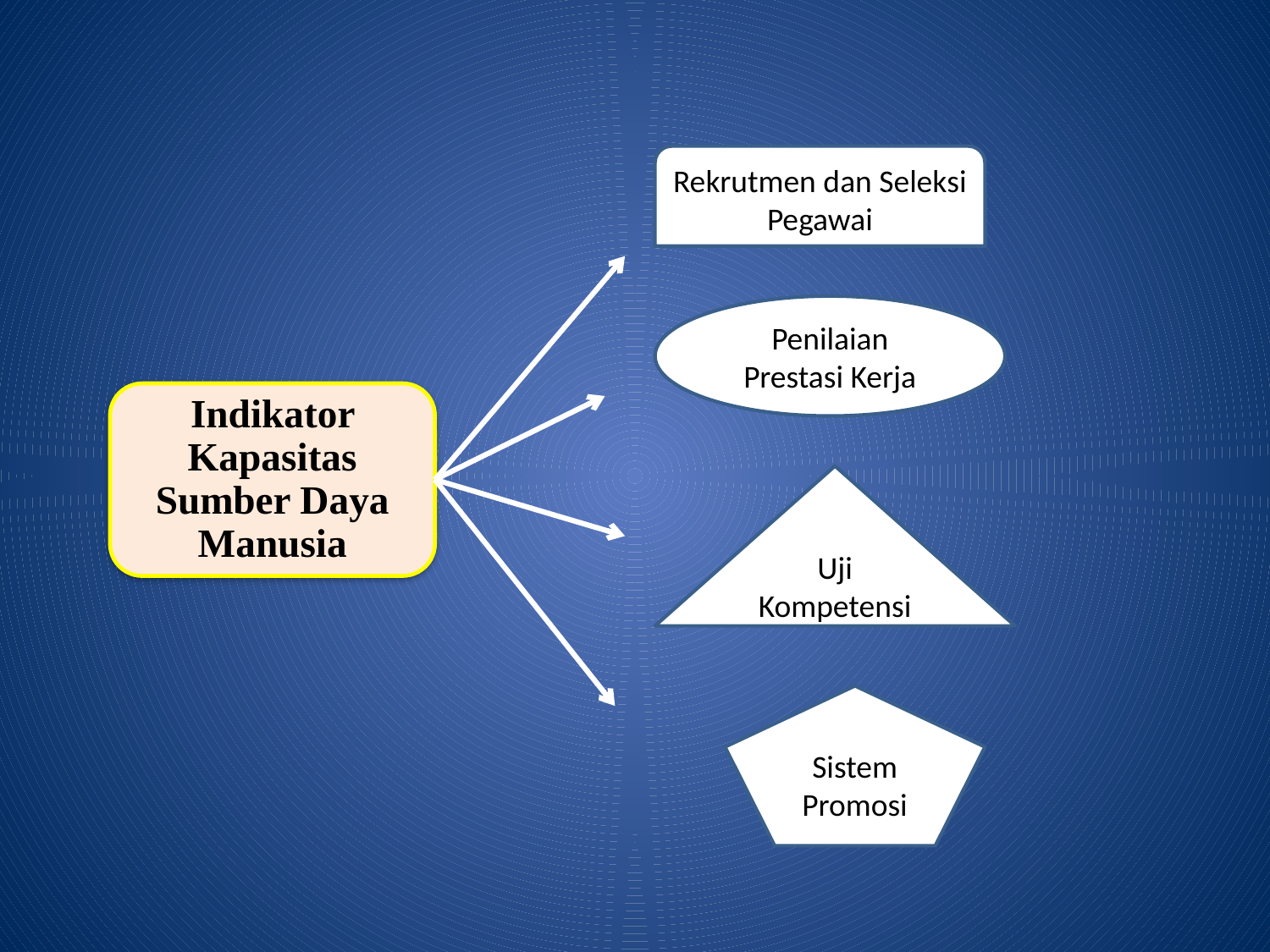

Rekrutmen dan Seleksi Pegawai
Penilaian Prestasi Kerja
Indikator Kapasitas Sumber Daya Manusia
Uji Kompetensi
Sistem Promosi